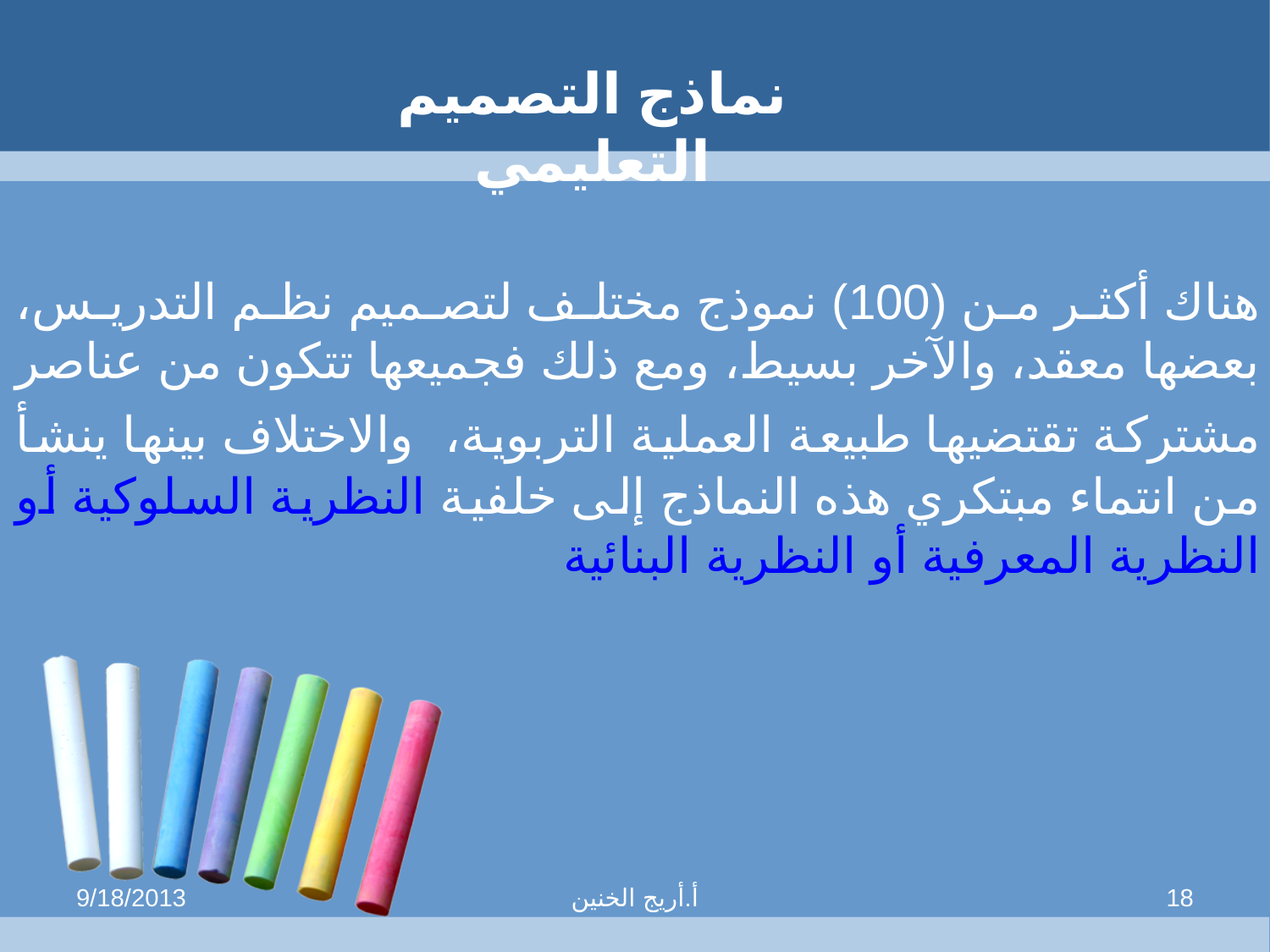

هناك أكثر من (100) نموذج مختلف لتصميم نظم التدريس، بعضها معقد، والآخر بسيط، ومع ذلك فجميعها تتكون من عناصر مشتركة تقتضيها طبيعة العملية التربوية،  والاختلاف بينها ينشأ من انتماء مبتكري هذه النماذج إلى خلفية النظرية السلوكية أو النظرية المعرفية أو النظرية البنائية
نماذج التصميم التعليمي
9/18/2013
أ.أريج الخنين
18